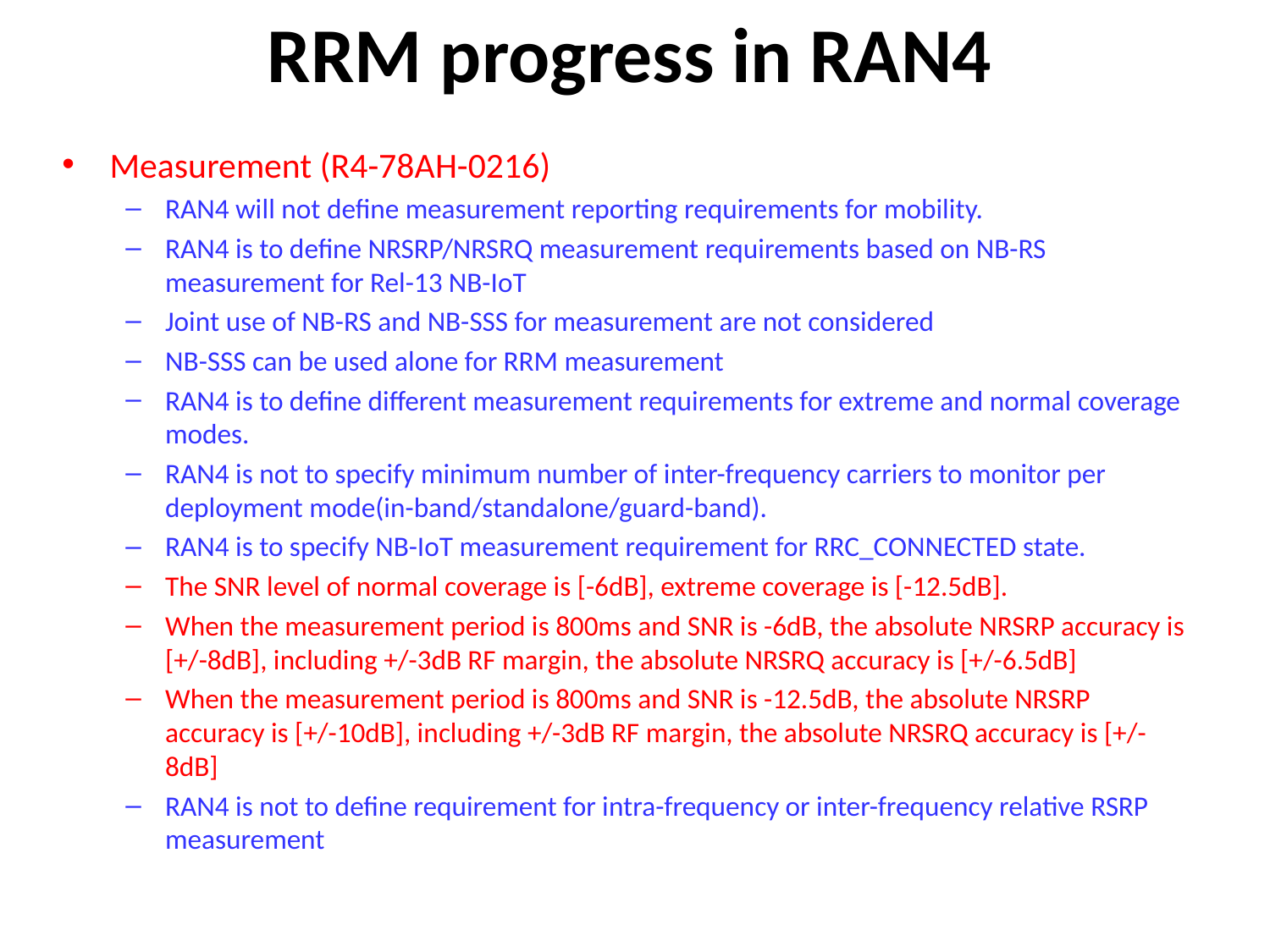

# RRM progress in RAN4
Measurement (R4-78AH-0216)
RAN4 will not define measurement reporting requirements for mobility.
RAN4 is to define NRSRP/NRSRQ measurement requirements based on NB-RS measurement for Rel-13 NB-IoT
Joint use of NB-RS and NB-SSS for measurement are not considered
NB-SSS can be used alone for RRM measurement
RAN4 is to define different measurement requirements for extreme and normal coverage modes.
RAN4 is not to specify minimum number of inter-frequency carriers to monitor per deployment mode(in-band/standalone/guard-band).
RAN4 is to specify NB-IoT measurement requirement for RRC_CONNECTED state.
The SNR level of normal coverage is [-6dB], extreme coverage is [-12.5dB].
When the measurement period is 800ms and SNR is -6dB, the absolute NRSRP accuracy is [+/-8dB], including +/-3dB RF margin, the absolute NRSRQ accuracy is [+/-6.5dB]
When the measurement period is 800ms and SNR is -12.5dB, the absolute NRSRP accuracy is [+/-10dB], including +/-3dB RF margin, the absolute NRSRQ accuracy is [+/-8dB]
RAN4 is not to define requirement for intra-frequency or inter-frequency relative RSRP measurement